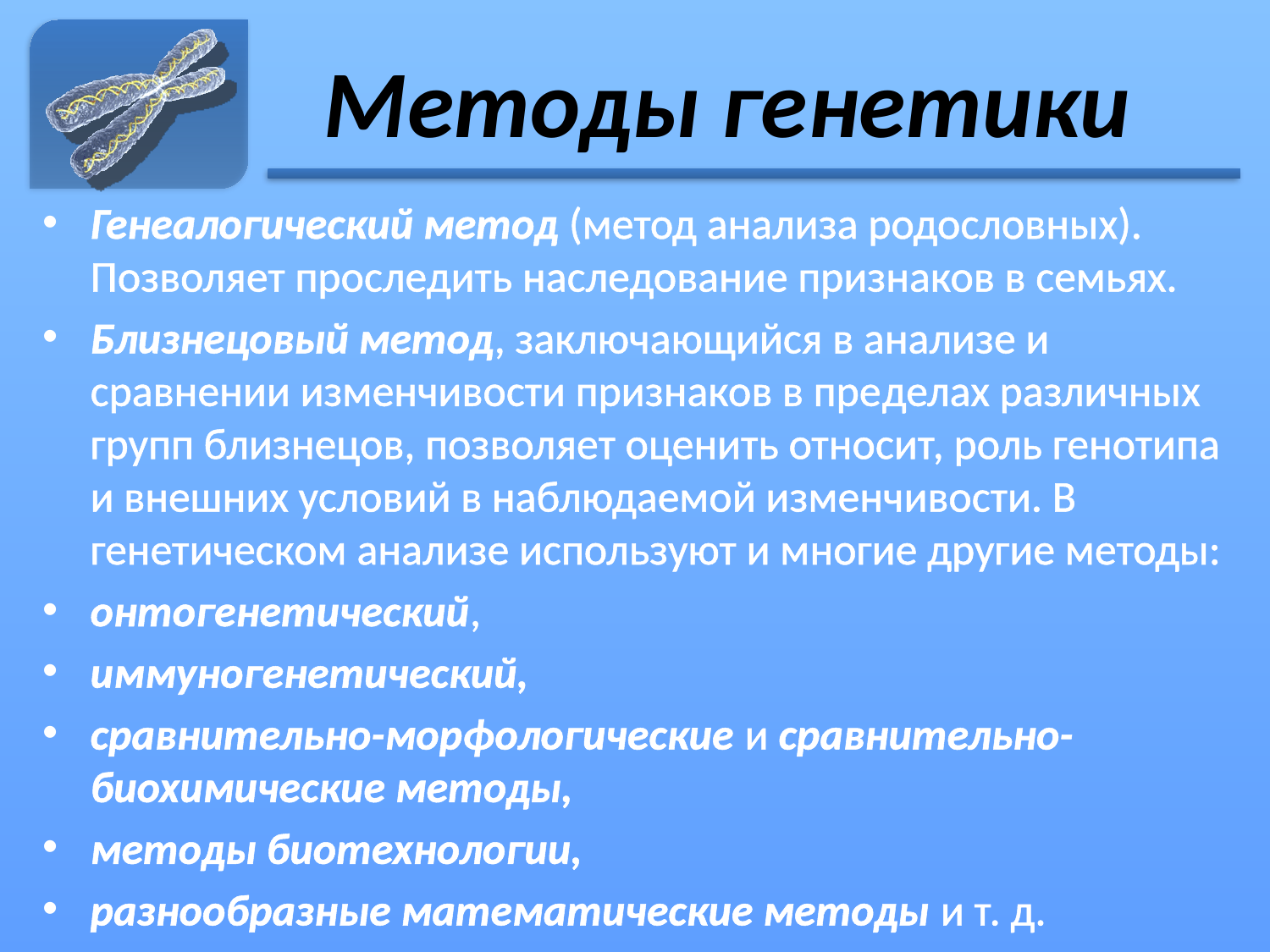

# Методы генетики
Генеалогический метод (метод анализа родословных). Позволяет проследить наследование признаков в семьях.
Близнецовый метод, заключающийся в анализе и сравнении изменчивости признаков в пре­делах различных групп близнецов, позволяет оценить относит, роль генотипа и внешних условий в наблюдаемой изменчивости. В генетическом анализе используют и многие другие методы:
онтогенетический,
иммуногенетический,
сравнительно-морфологические и сравнительно-биохимические методы,
методы биотехнологии,
разнообразные математические методы и т. д.